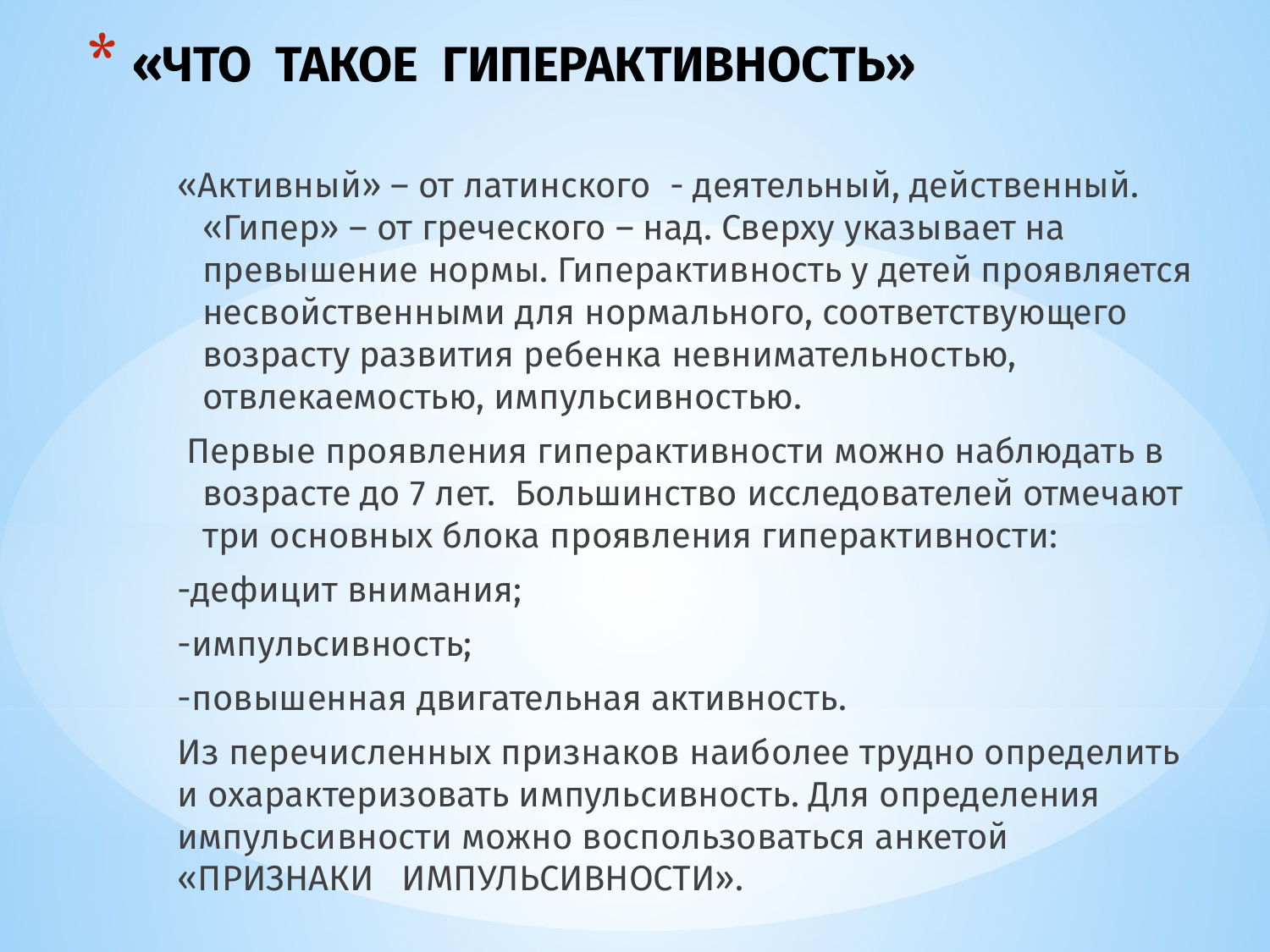

# «ЧТО  ТАКОЕ  ГИПЕРАКТИВНОСТЬ»
«Активный» – от латинского  - деятельный, действенный. «Гипер» – от греческого – над. Сверху указывает на превышение нормы. Гиперактивность у детей проявляется несвойственными для нормального, соответствующего возрасту развития ребенка невнимательностью, отвлекаемостью, импульсивностью.
 Первые проявления гиперактивности можно наблюдать в возрасте до 7 лет.  Большинство исследователей отмечают три основных блока проявления гиперактивности:
-дефицит внимания;
-импульсивность;
-повышенная двигательная активность.
Из перечисленных признаков наиболее трудно определить и охарактеризовать импульсивность. Для определения импульсивности можно воспользоваться анкетой «ПРИЗНАКИ   ИМПУЛЬСИВНОСТИ».